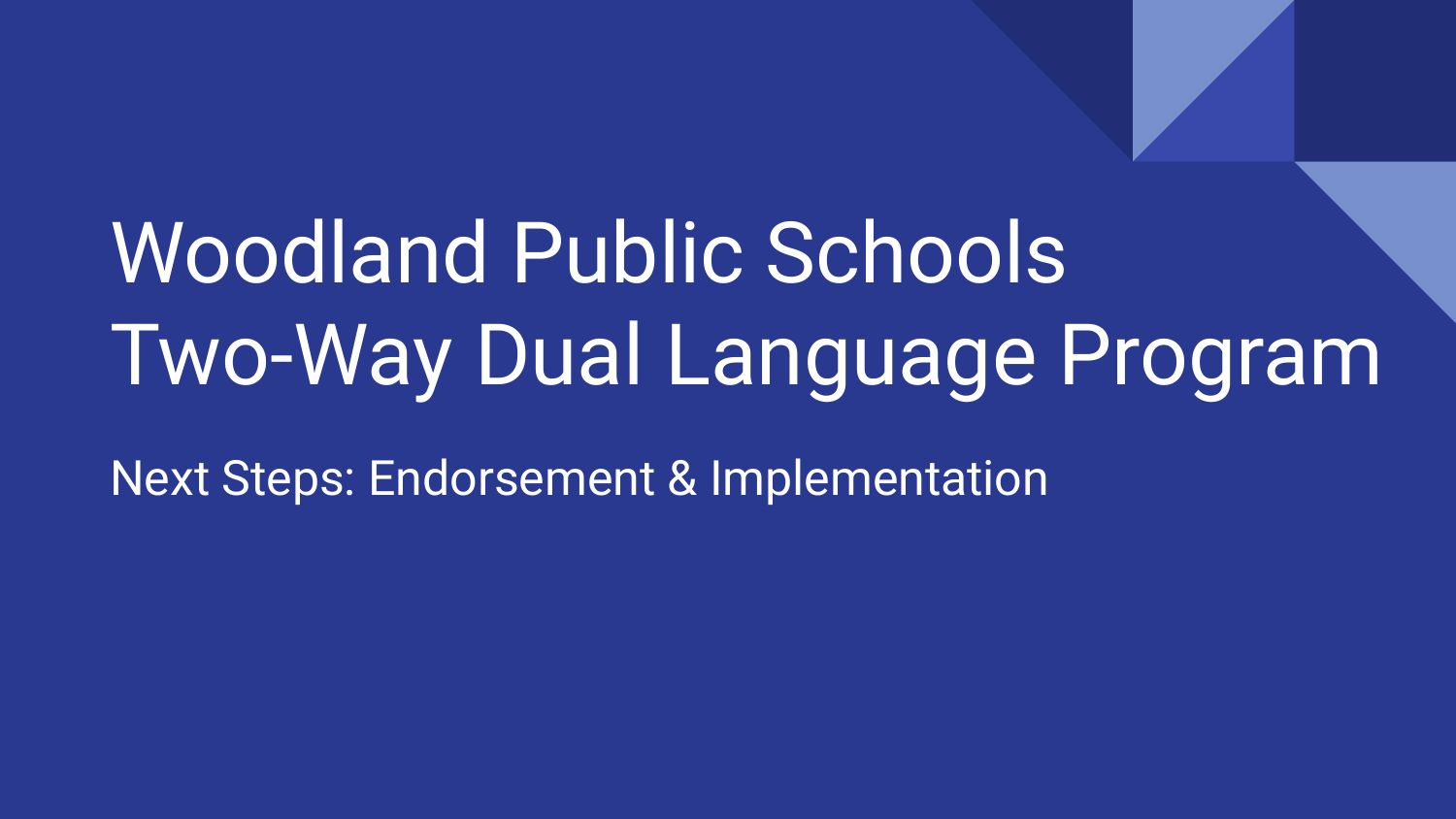

# Woodland Public Schools
Two-Way Dual Language Program
Next Steps: Endorsement & Implementation